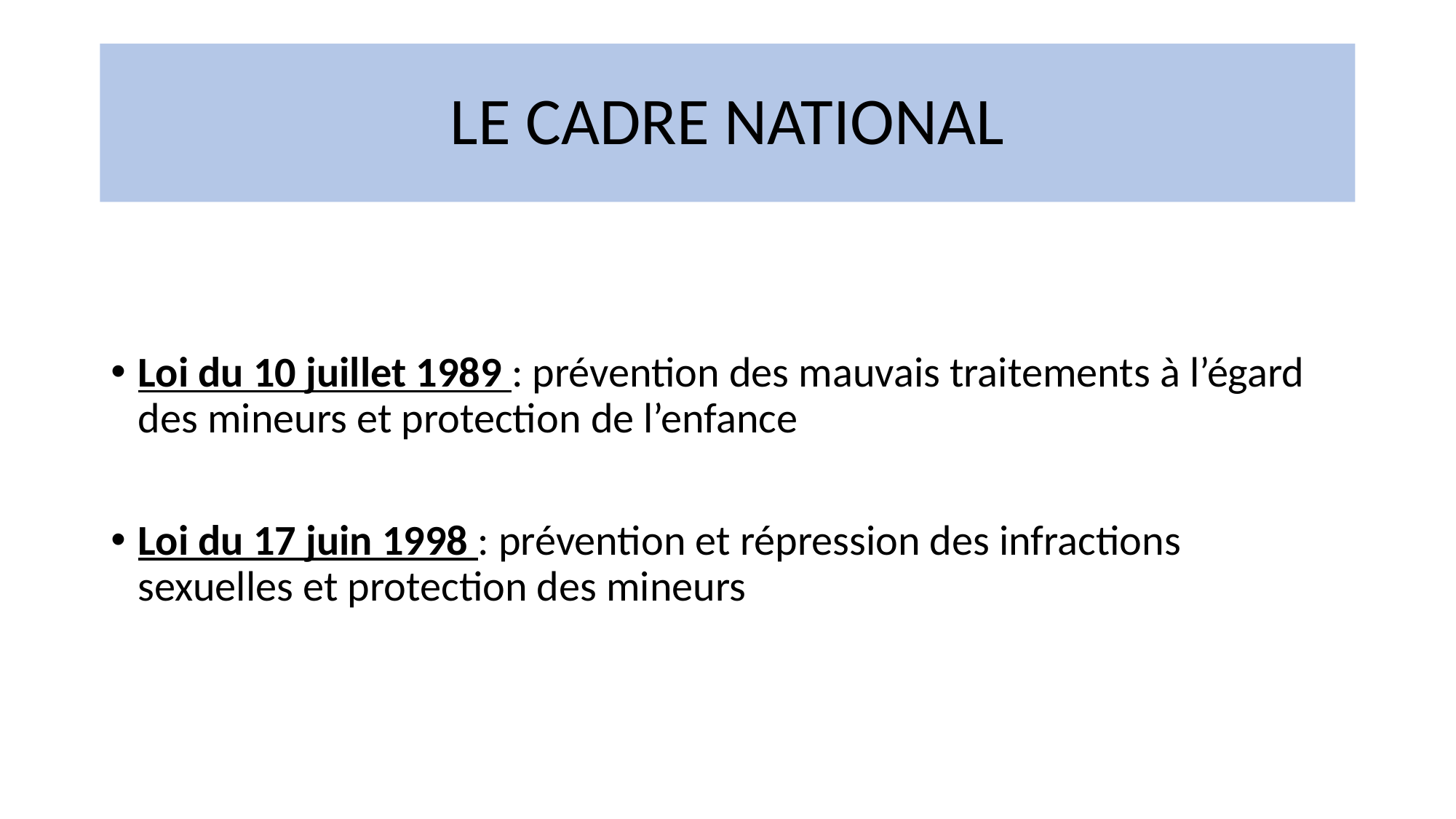

# LE CADRE NATIONAL

Loi du 10 juillet 1989 : prévention des mauvais traitements à l’égard des mineurs et protection de l’enfance

Loi du 17 juin 1998 : prévention et répression des infractions sexuelles et protection des mineurs